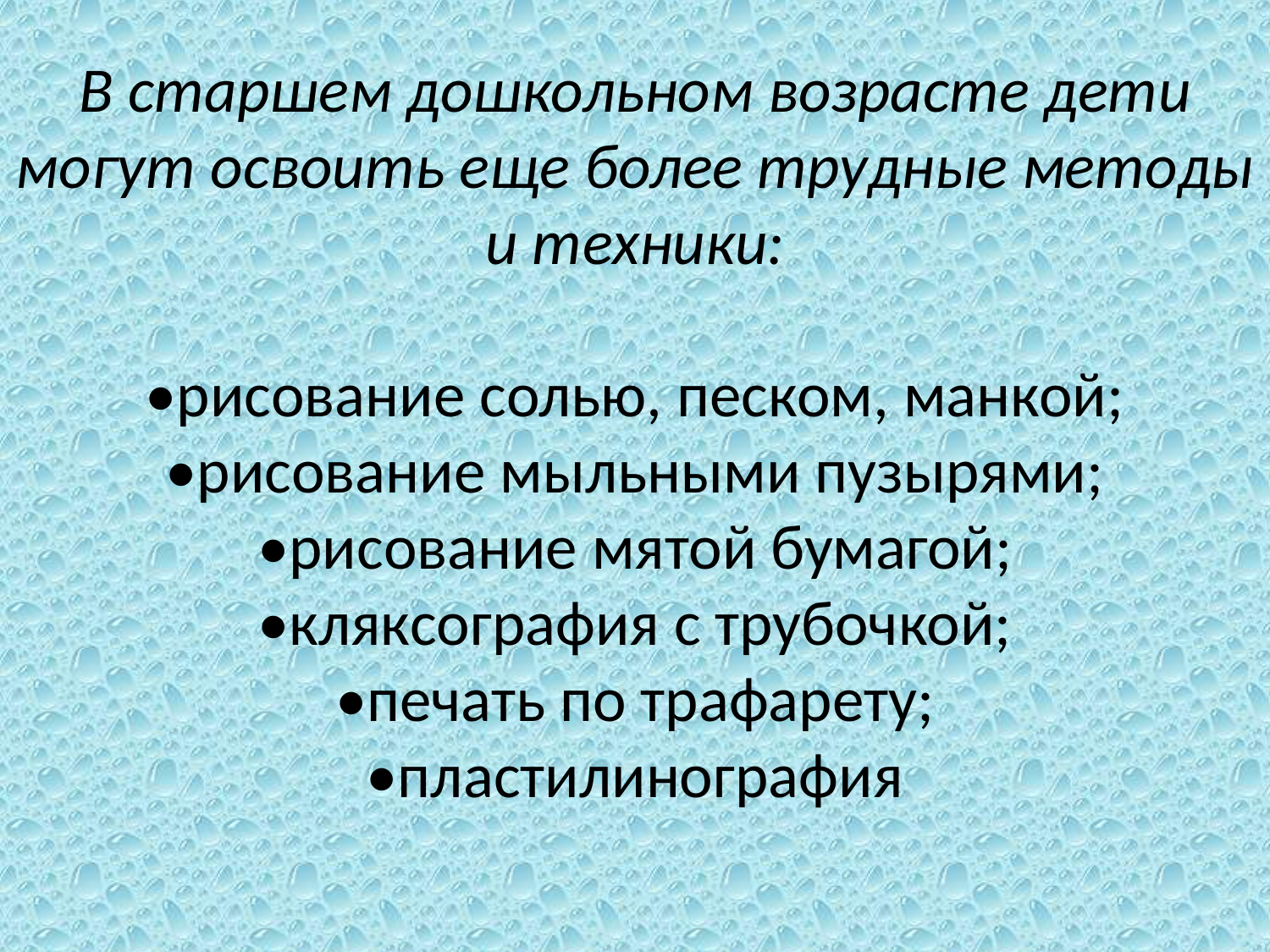

# В старшем дошкольном возрасте дети могут освоить еще более трудные методы и техники: •рисование солью, песком, манкой; •рисование мыльными пузырями; •рисование мятой бумагой; •кляксография с трубочкой; •печать по трафарету; •пластилинография